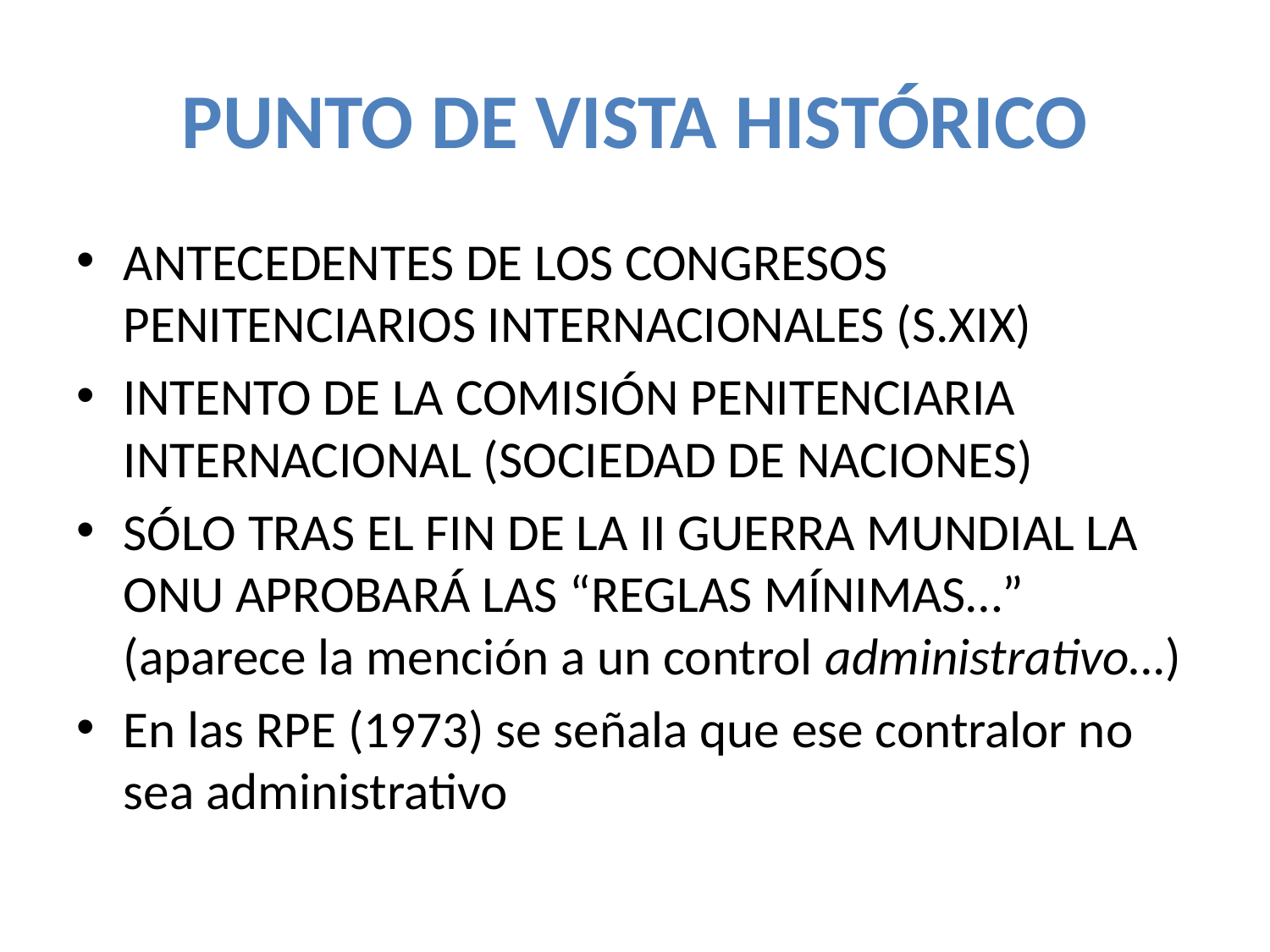

# PUNTO DE VISTA HISTÓRICO
ANTECEDENTES DE LOS CONGRESOS PENITENCIARIOS INTERNACIONALES (S.XIX)
INTENTO DE LA COMISIÓN PENITENCIARIA INTERNACIONAL (SOCIEDAD DE NACIONES)
SÓLO TRAS EL FIN DE LA II GUERRA MUNDIAL LA ONU APROBARÁ LAS “REGLAS MÍNIMAS…” (aparece la mención a un control administrativo…)
En las RPE (1973) se señala que ese contralor no sea administrativo